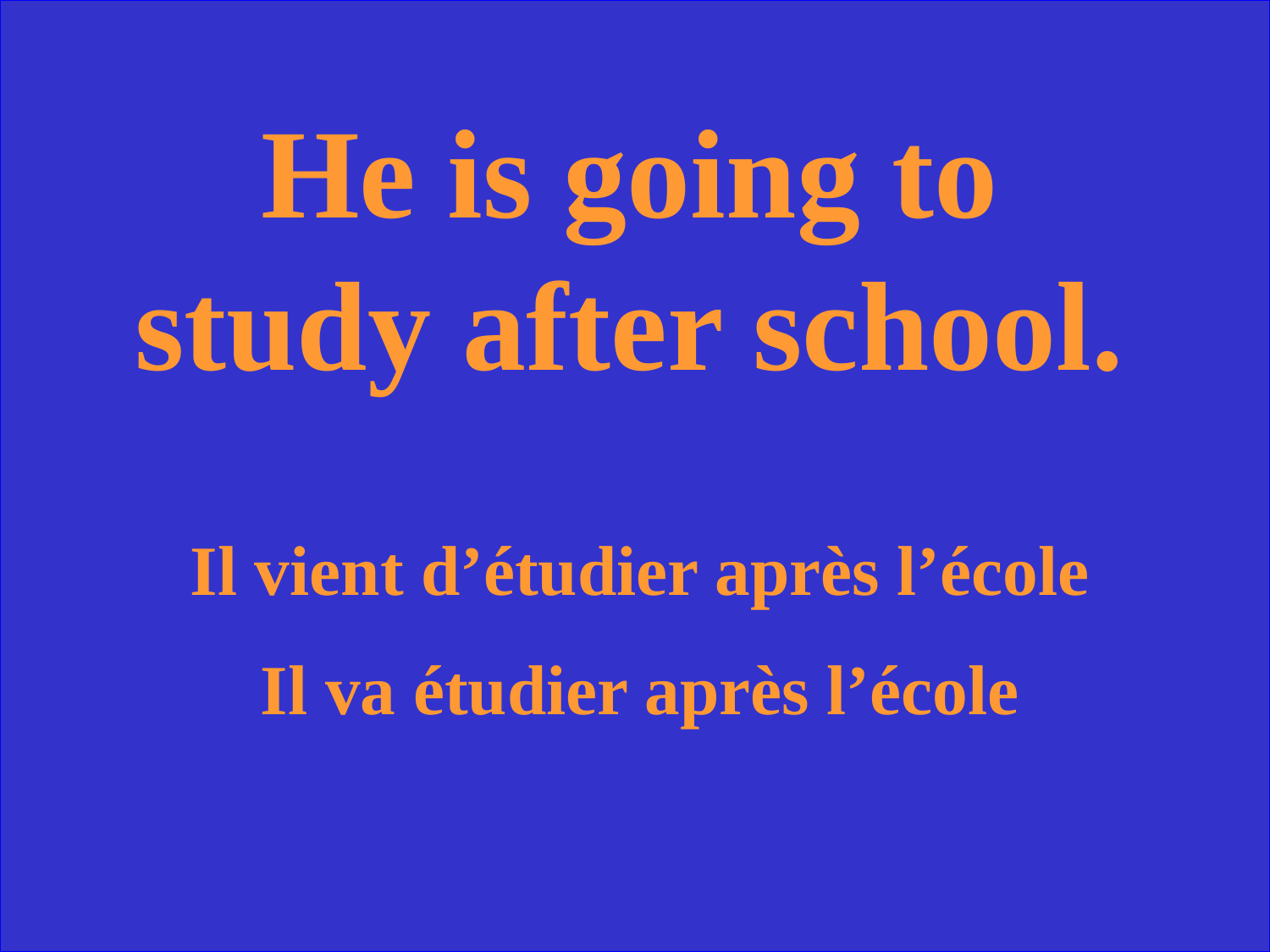

He is going to study after school.
Il vient d’étudier après l’école
Il va étudier après l’école